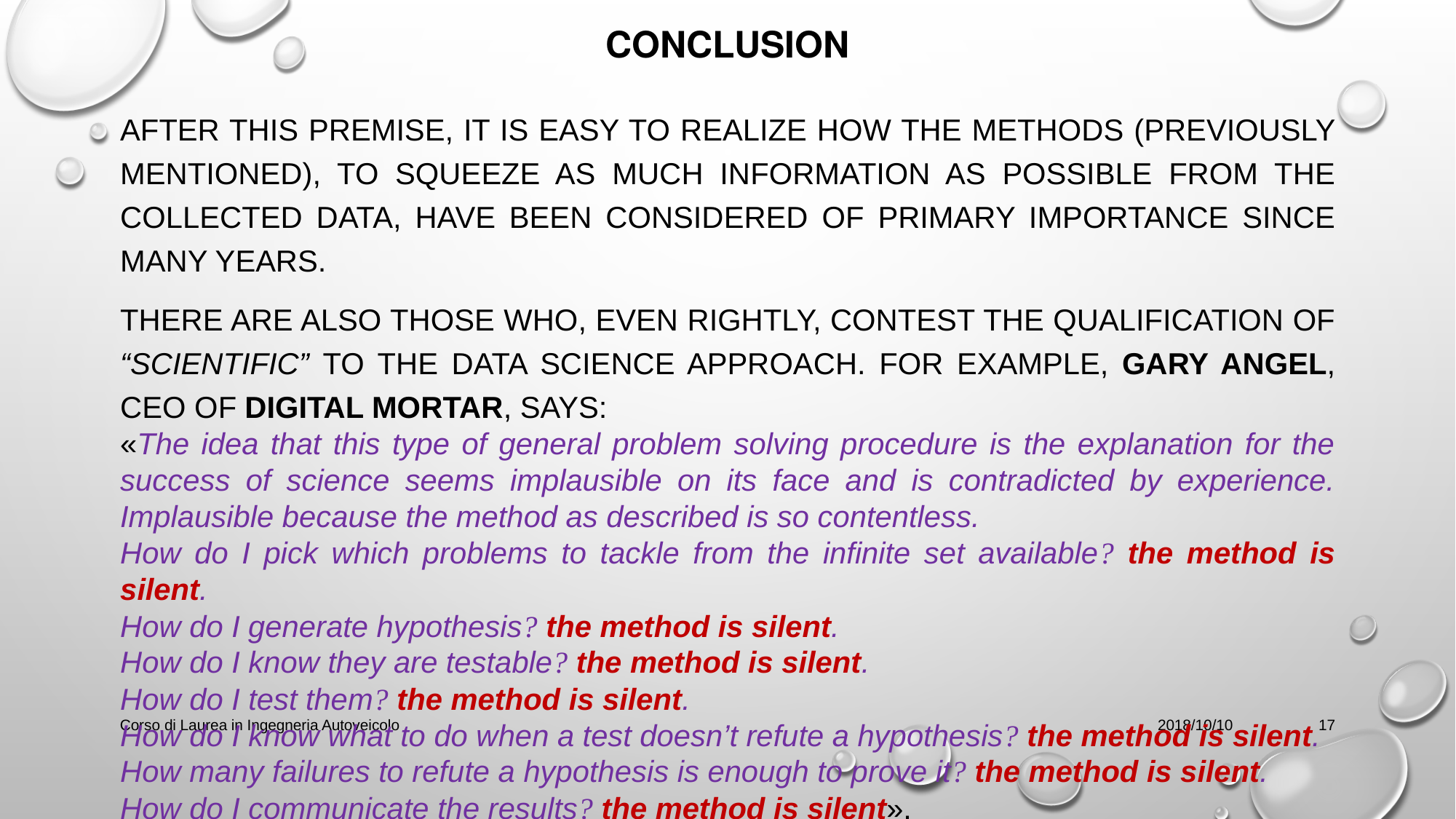

# conclusion
After this premise, it is easy to realize how the methods (previously mentioned), to squeeze as much information as possible from the collected data, have been considered of primary importance since many years.
There are also those who, even rightly, contest the qualification of “scientific” to the DATA SCIENCE approach. For example, Gary Angel, CEO of DIGITAL MORTAR, says:
«The idea that this type of general problem solving procedure is the explanation for the success of science seems implausible on its face and is contradicted by experience. Implausible because the method as described is so contentless.
How do I pick which problems to tackle from the infinite set available? the method is silent.
How do I generate hypothesis? the method is silent.
How do I know they are testable? the method is silent.
How do I test them? the method is silent.
How do I know what to do when a test doesn’t refute a hypothesis? the method is silent.
How many failures to refute a hypothesis is enough to prove it? the method is silent.
How do I communicate the results? the method is silent».

Corso di Laurea in Ingegneria Autoveicolo
2018/10/10
17